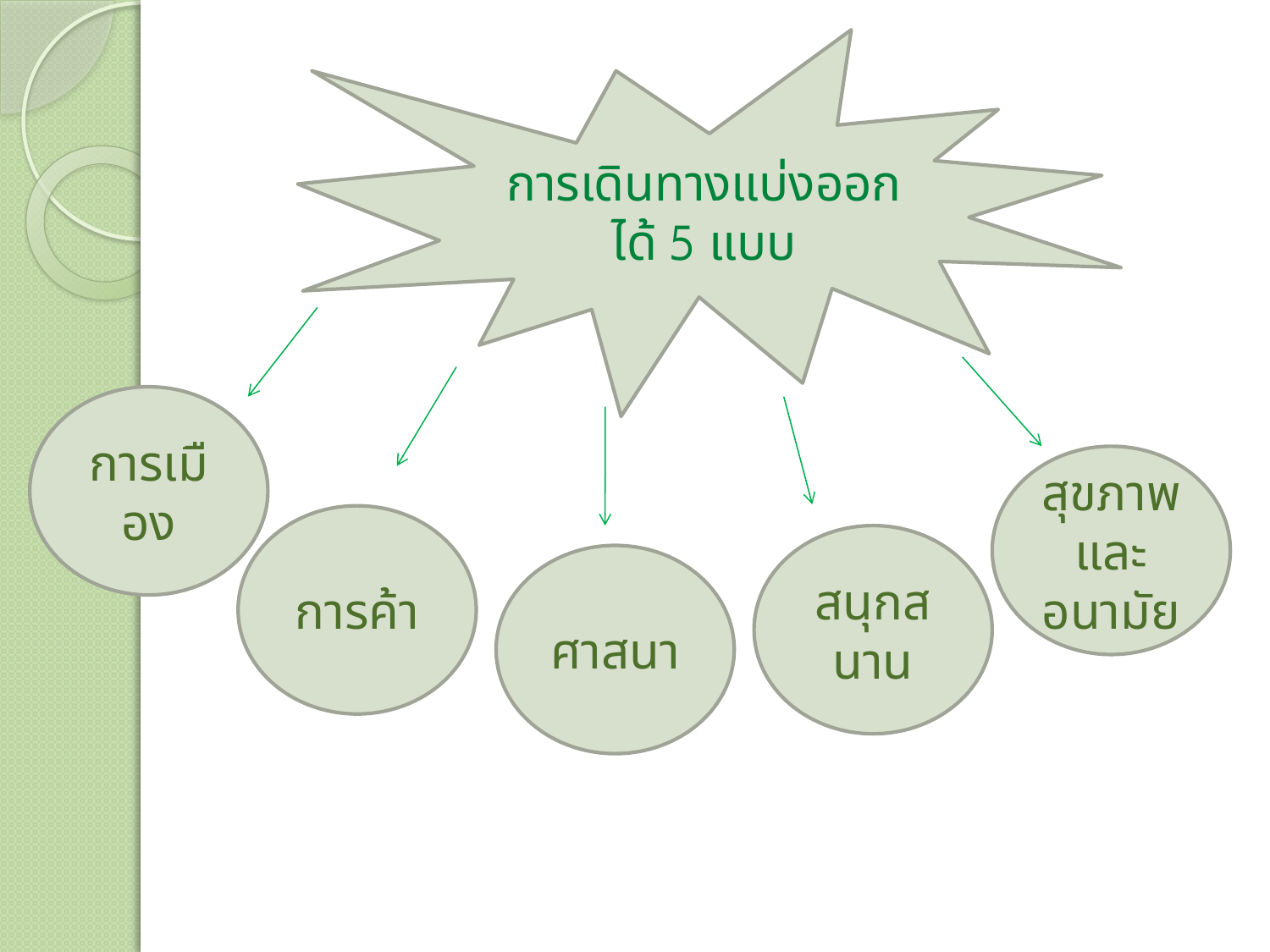

การเดินทางแบ่งออกได้ 5 แบบ
การเมือง
สุขภาพและอนามัย
การค้า
สนุกสนาน
ศาสนา